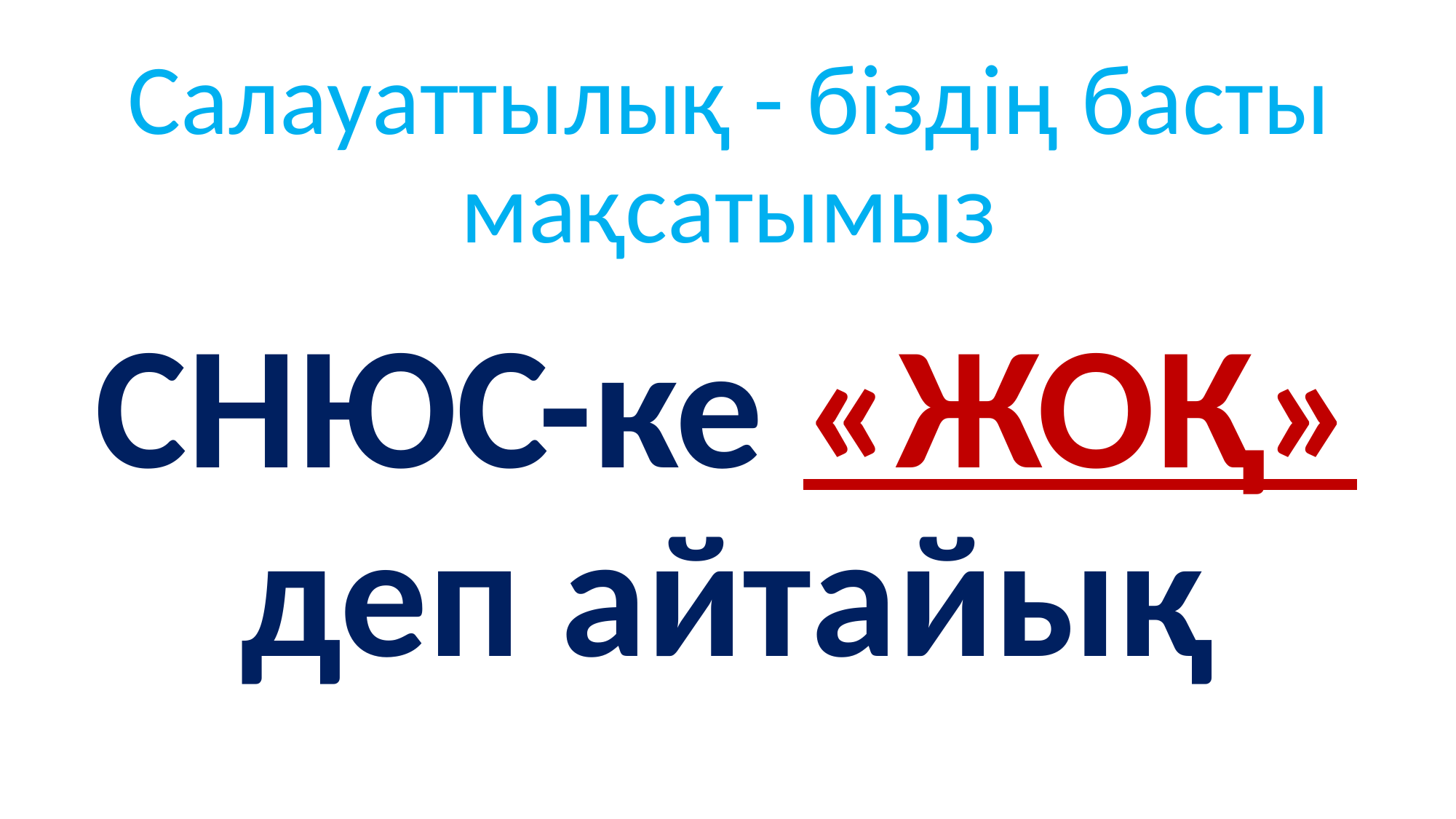

# Салауаттылық - біздің басты мақсатымыз
СНЮС-ке «ЖОҚ» деп айтайық